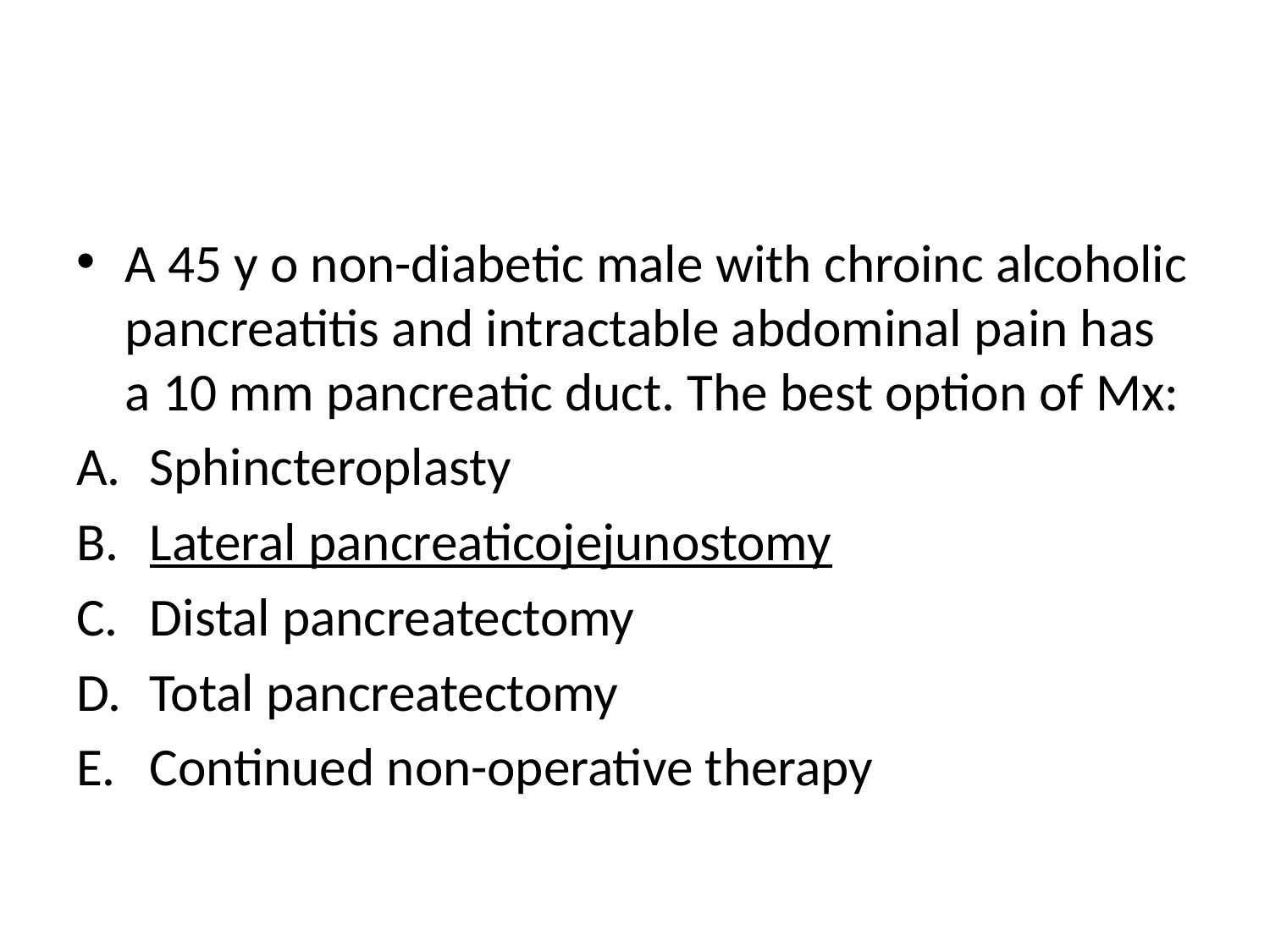

#
A 45 y o non-diabetic male with chroinc alcoholic pancreatitis and intractable abdominal pain has a 10 mm pancreatic duct. The best option of Mx:
Sphincteroplasty
Lateral pancreaticojejunostomy
Distal pancreatectomy
Total pancreatectomy
Continued non-operative therapy